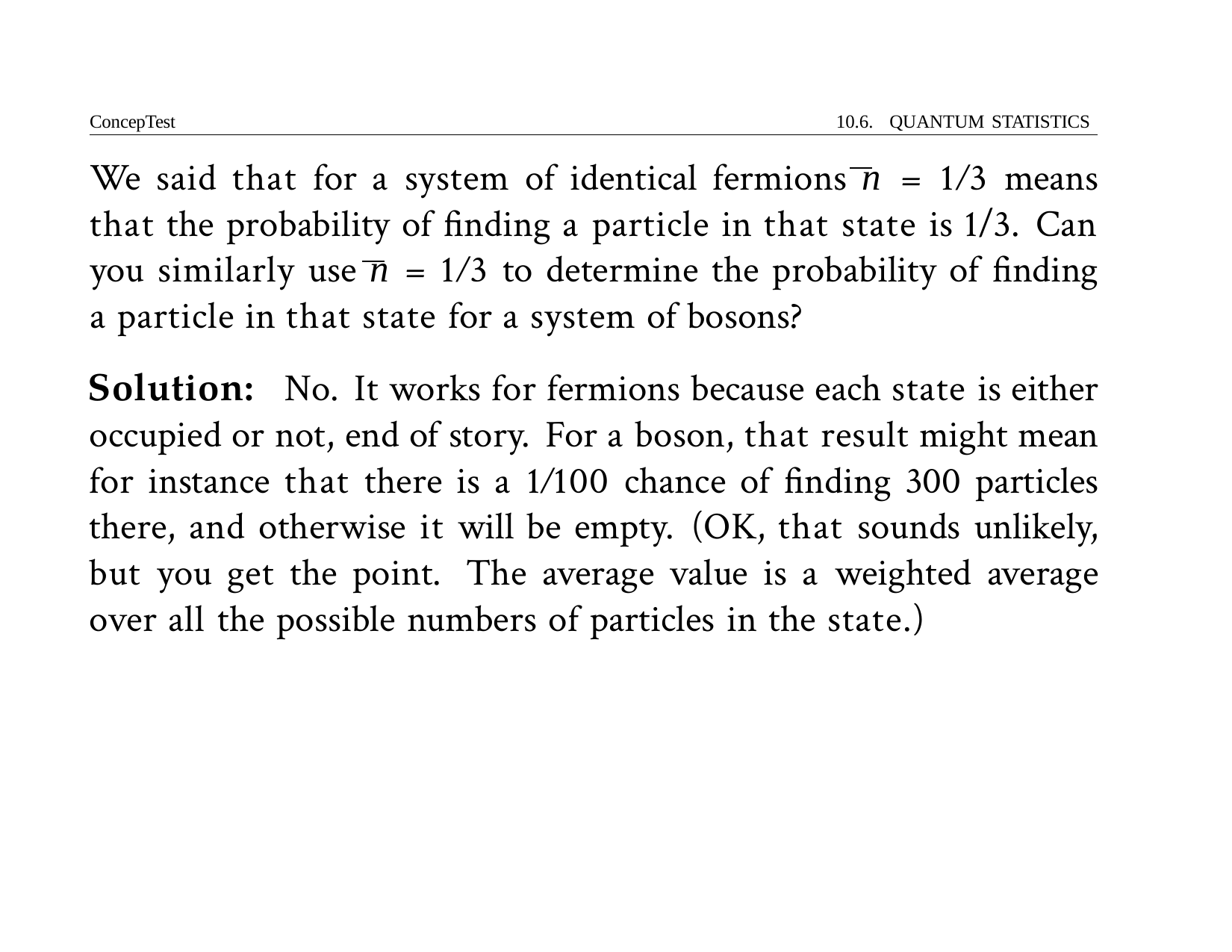

ConcepTest	10.6.  QUANTUM STATISTICS

# We said that for a system of identical fermions n = 1/3 means that the probability of finding a particle in that state is 1/3. Can you similarly use n = 1/3 to determine the probability of finding a particle in that state for a system of bosons?

Solution:  No. It works for fermions because each state is either occupied or not, end of story. For a boson, that result might mean for instance that there is a 1/100 chance of finding 300 particles there, and otherwise it will be empty. (OK, that sounds unlikely, but you get the point.  The average value is a weighted average over all the possible numbers of particles in the state.)